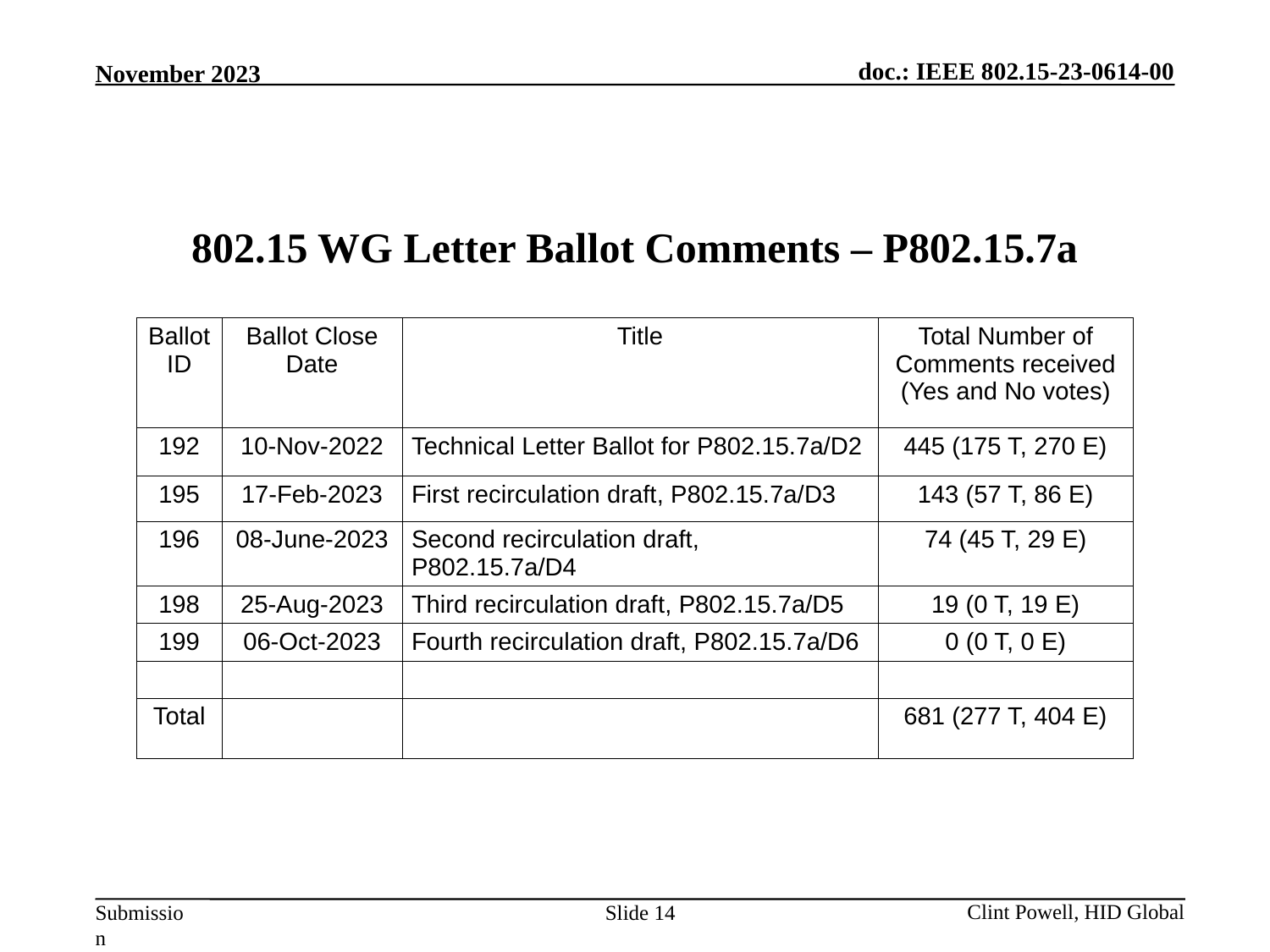

802.15 WG Letter Ballot Comments – P802.15.7a
| Ballot ID | Ballot Close Date | Title | Total Number of Comments received (Yes and No votes) |
| --- | --- | --- | --- |
| 192 | 10-Nov-2022 | Technical Letter Ballot for P802.15.7a/D2 | 445 (175 T, 270 E) |
| 195 | 17-Feb-2023 | First recirculation draft, P802.15.7a/D3 | 143 (57 T, 86 E) |
| 196 | 08-June-2023 | Second recirculation draft, P802.15.7a/D4 | 74 (45 T, 29 E) |
| 198 | 25-Aug-2023 | Third recirculation draft, P802.15.7a/D5 | 19 (0 T, 19 E) |
| 199 | 06-Oct-2023 | Fourth recirculation draft, P802.15.7a/D6 | 0 (0 T, 0 E) |
|  |  |  |  |
| Total |  |  | 681 (277 T, 404 E) |
Slide 14